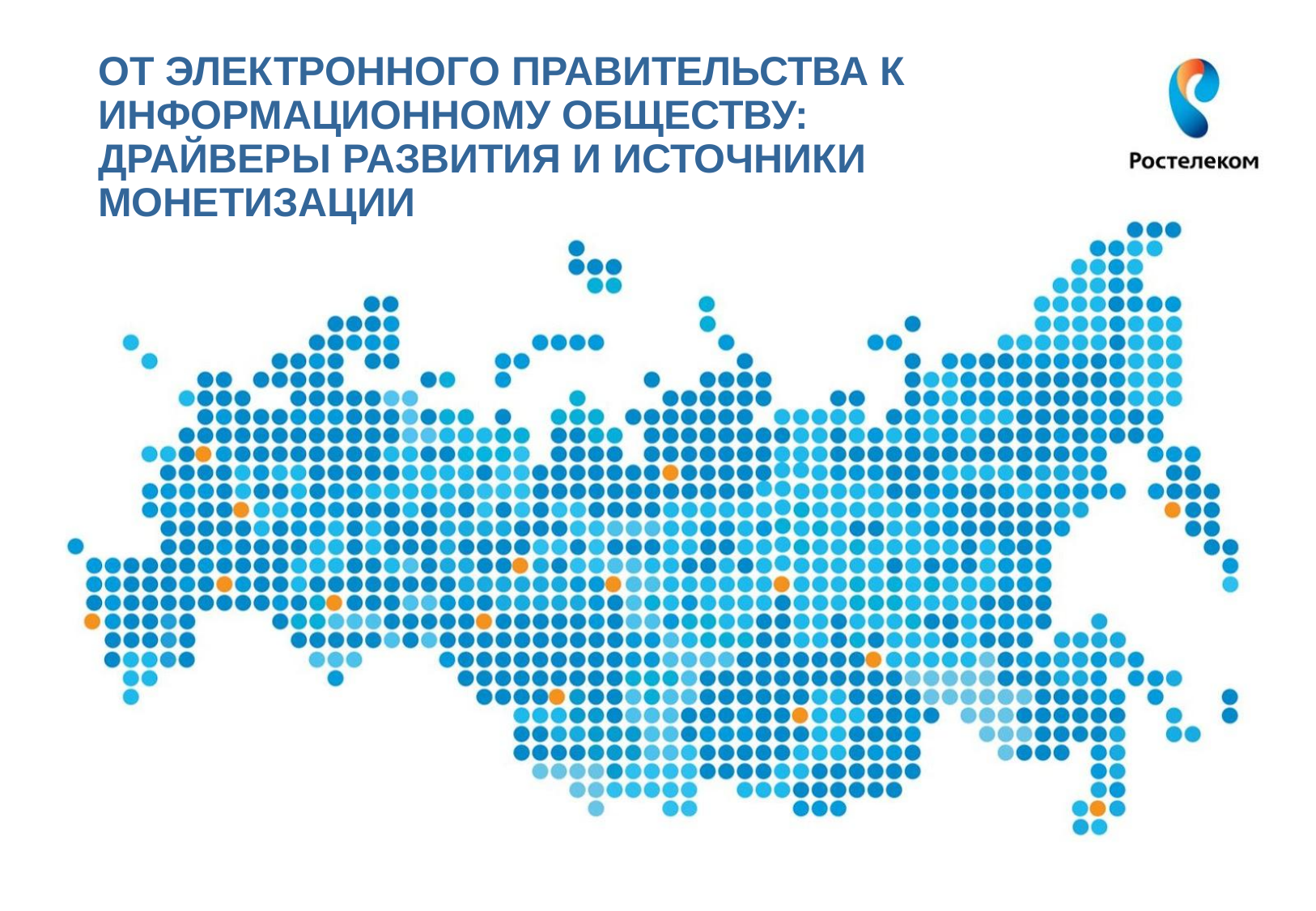

ОТ ЭЛЕКТРОННОГО ПРАВИТЕЛЬСТВА К ИНФОРМАЦИОННОМУ ОБЩЕСТВУ: ДРАЙВЕРЫ РАЗВИТИЯ И ИСТОЧНИКИ МОНЕТИЗАЦИИ